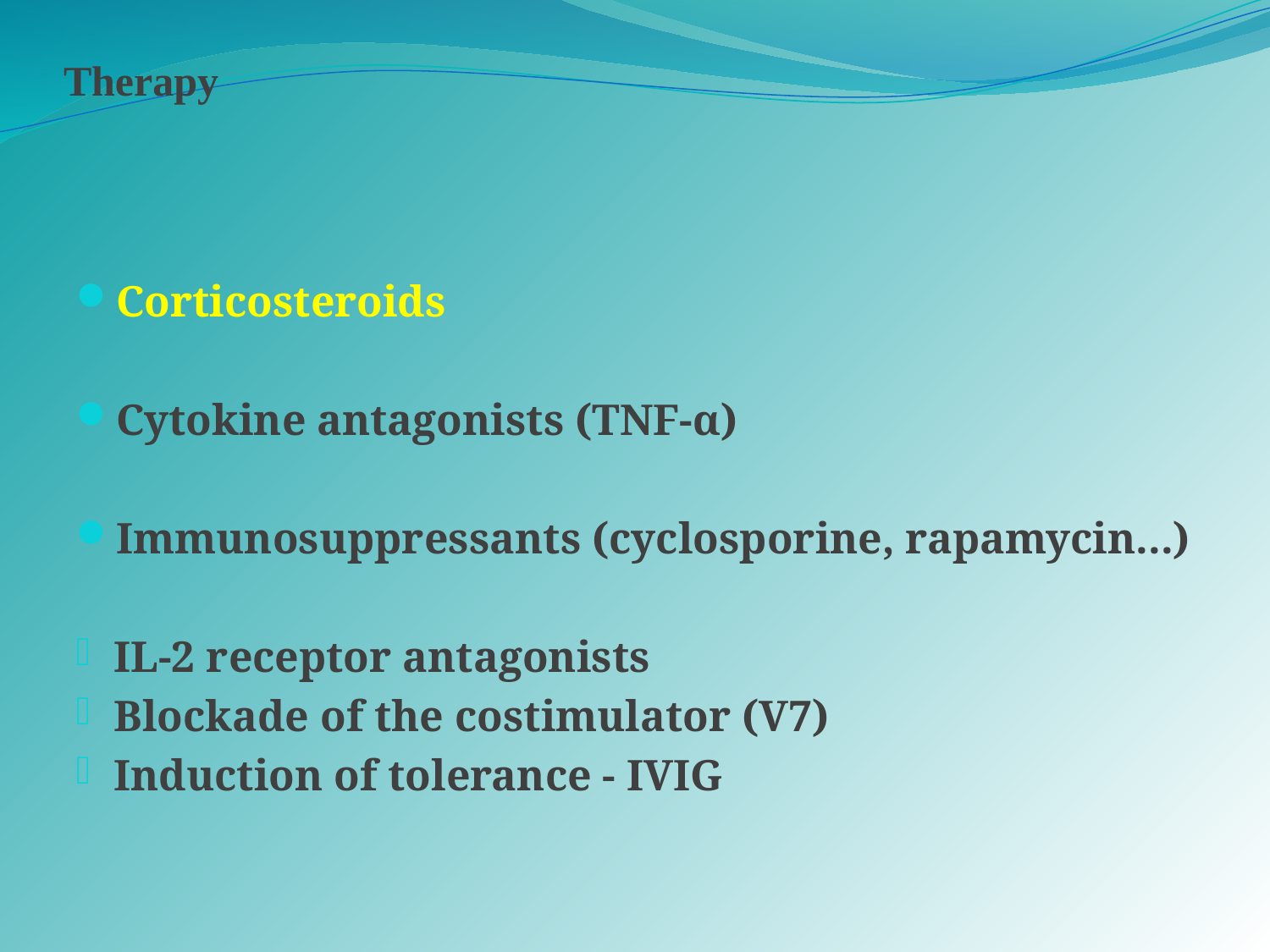

# Therapy
Corticosteroids

Cytokine antagonists (TNF-α)

Immunosuppressants (cyclosporine, rapamycin...)

IL-2 receptor antagonists
Blockade of the costimulator (V7)
Induction of tolerance - IVIG